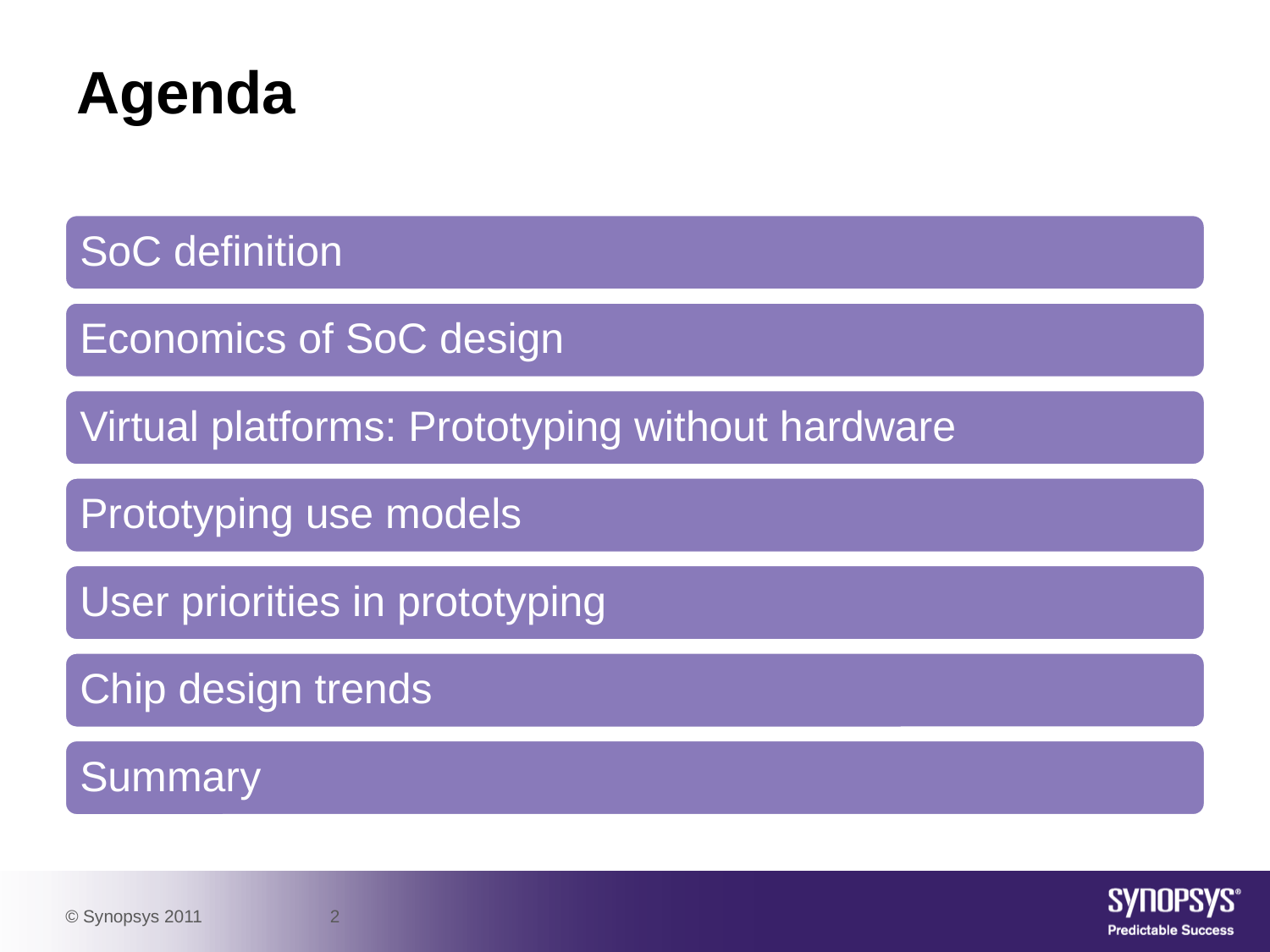

# Agenda
SoC definition
Economics of SoC design
Virtual platforms: Prototyping without hardware
Prototyping use models
User priorities in prototyping
Chip design trends
Summary